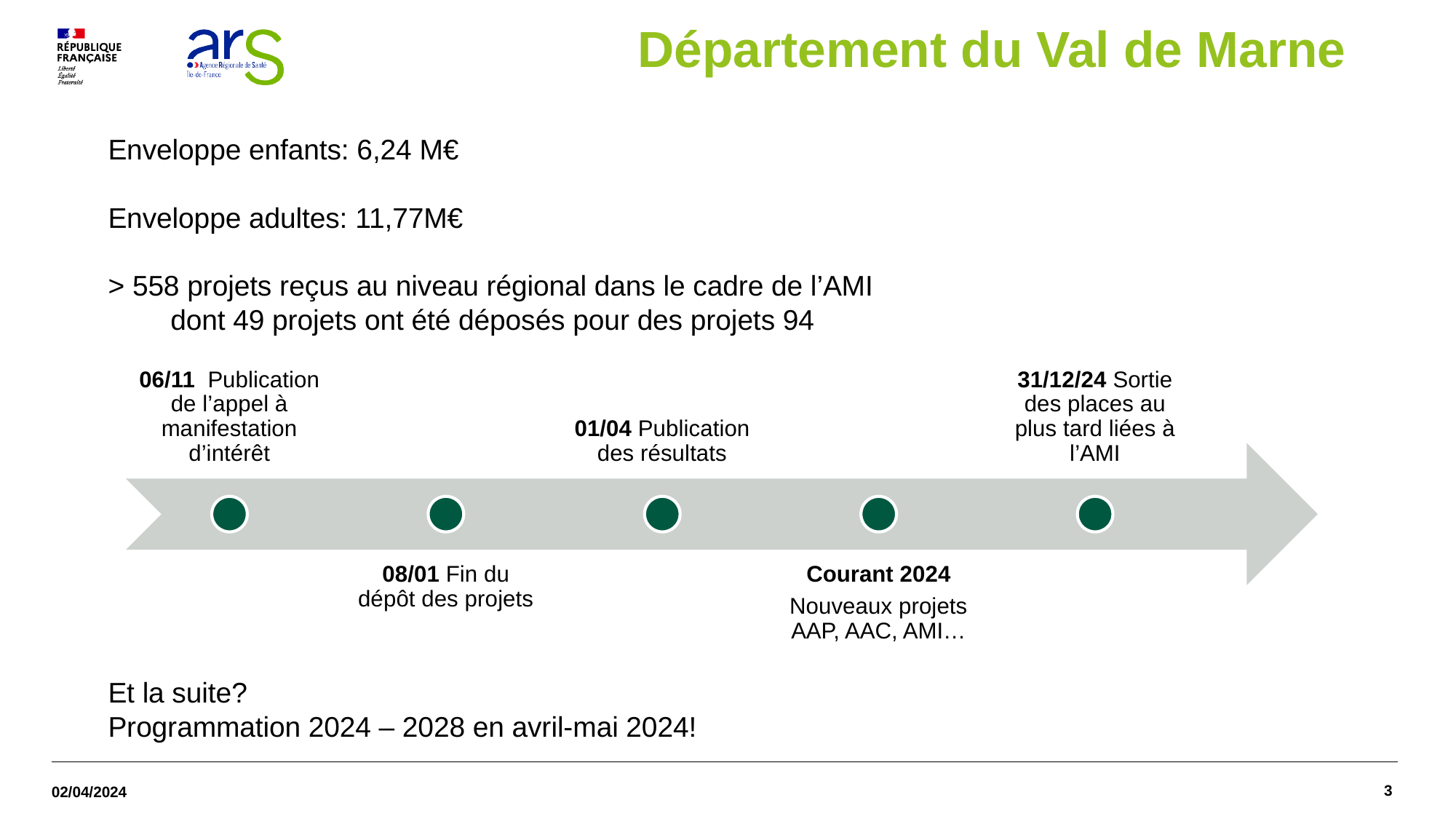

# Département du Val de Marne

Enveloppe enfants: 6,24 M€

Enveloppe adultes: 11,77M€

> 558 projets reçus au niveau régional dans le cadre de l’AMI
        dont 49 projets ont été déposés pour des projets 94

Et la suite?
Programmation 2024 – 2028 en avril-mai 2024!

06/11  Publication de l’appel à manifestation d’intérêt
08/01 Fin du dépôt des projets
01/04 Publication des résultats
Courant 2024
Nouveaux projets AAP, AAC, AMI…
31/12/24 Sortie des places au plus tard liées à l’AMI
3
02/04/2024